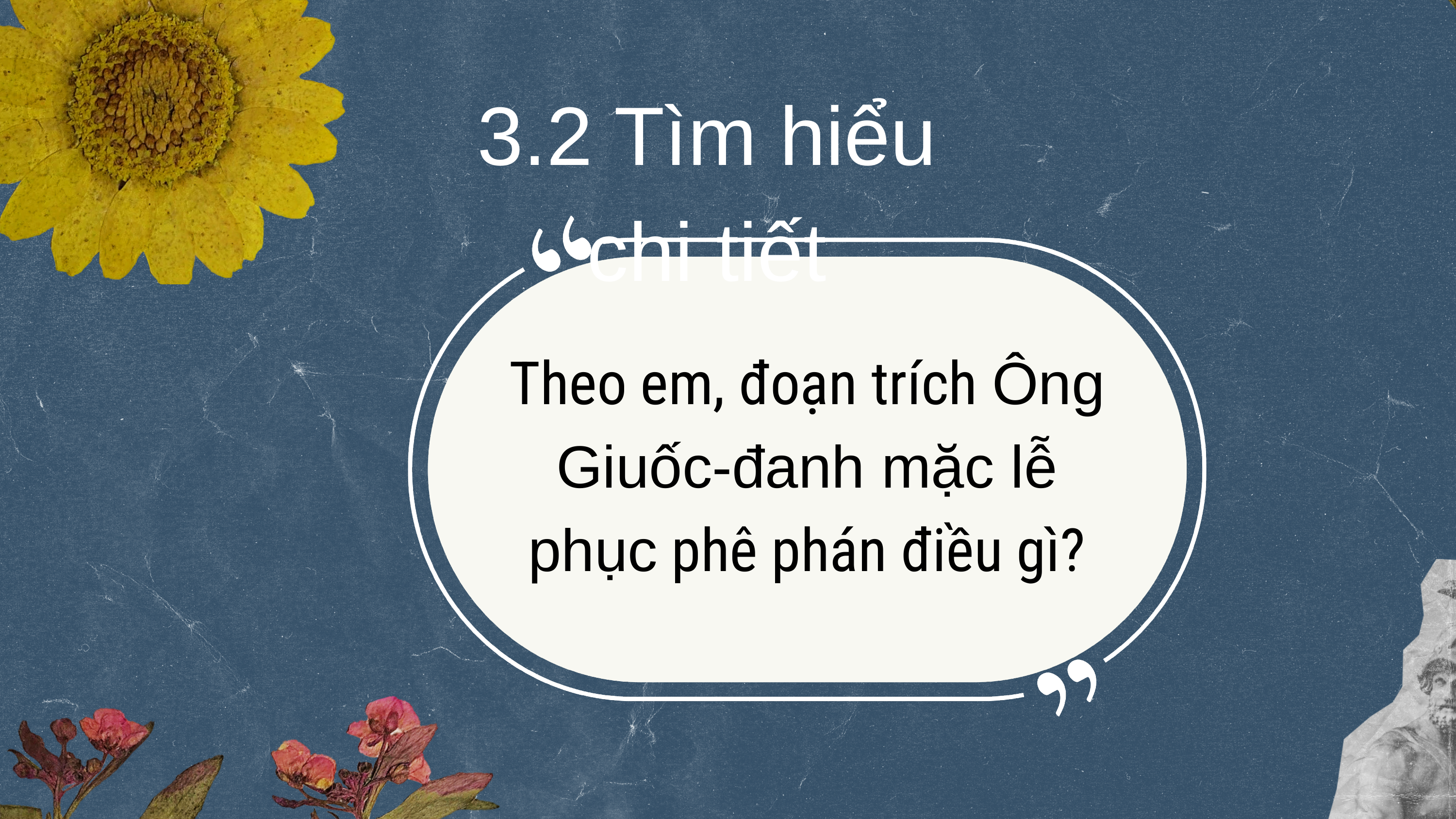

3.2 Tìm hiểu chi tiết

Theo em, đoạn trích Ông Giuốc-đanh mặc lễ phục phê phán điều gì?